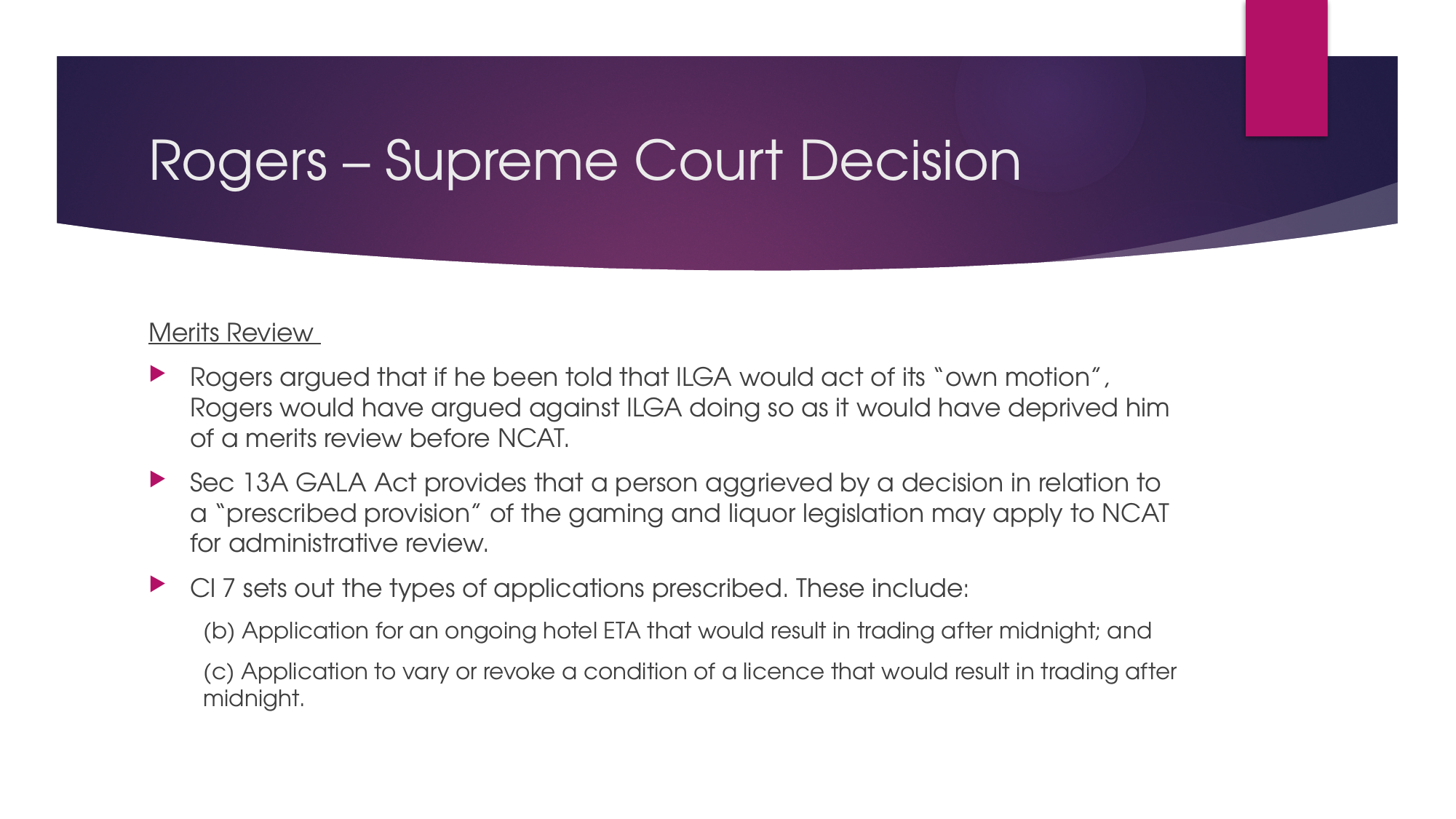

# Rogers – Supreme Court Decision
Merits Review
Rogers argued that if he been told that ILGA would act of its “own motion”, Rogers would have argued against ILGA doing so as it would have deprived him of a merits review before NCAT.
Sec 13A GALA Act provides that a person aggrieved by a decision in relation to a “prescribed provision” of the gaming and liquor legislation may apply to NCAT for administrative review.
Cl 7 sets out the types of applications prescribed. These include:
(b) Application for an ongoing hotel ETA that would result in trading after midnight; and
(c) Application to vary or revoke a condition of a licence that would result in trading after midnight.